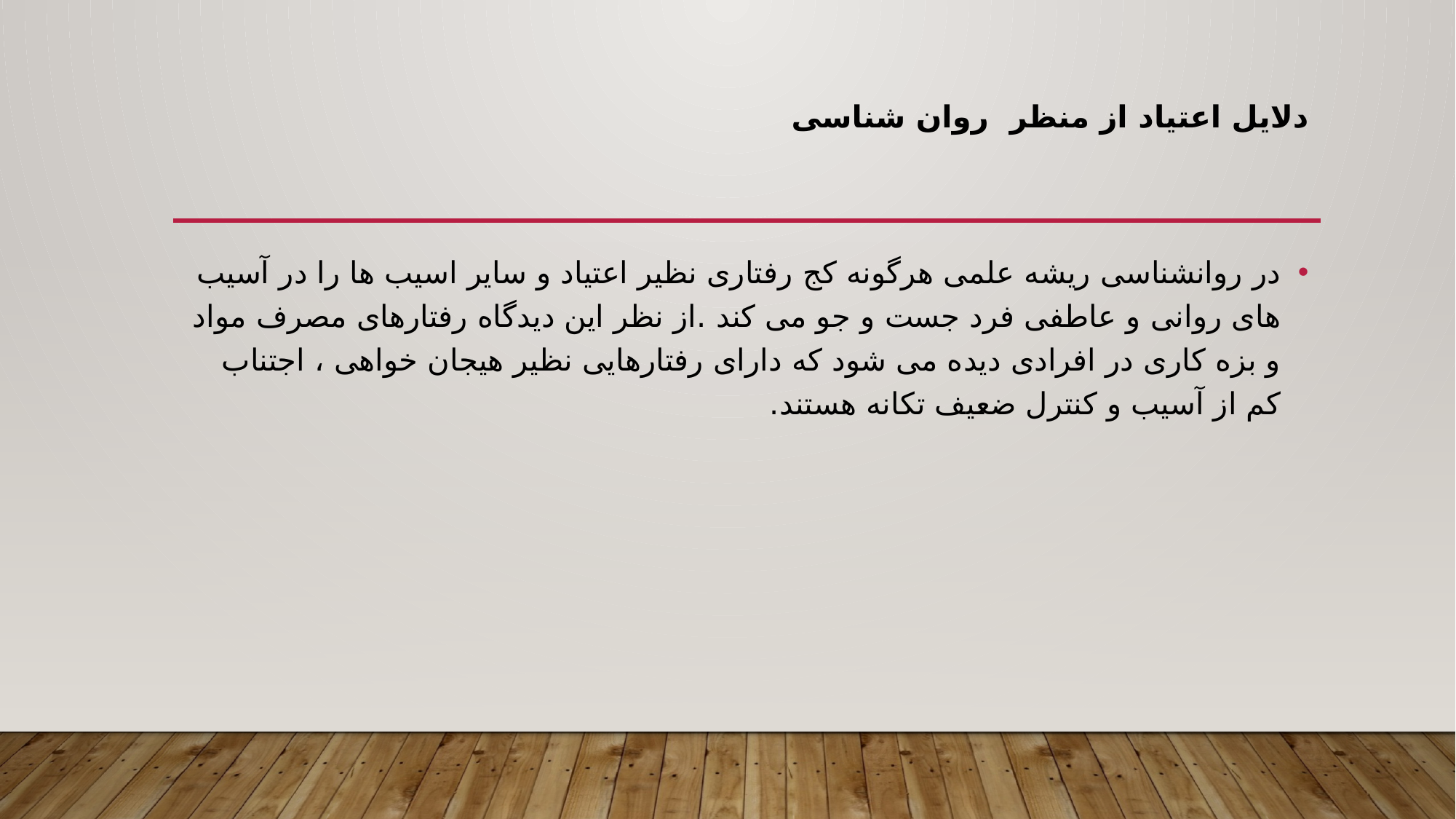

# دلایل اعتیاد از منظر  روان شناسی
در روانشناسی ریشه علمی هرگونه کج رفتاری نظیر اعتیاد و سایر اسیب ها را در آسیب های روانی و عاطفی فرد جست و جو می کند .از نظر این دیدگاه رفتارهای مصرف مواد و بزه کاری در افرادی دیده می شود که دارای رفتارهایی نظیر هیجان خواهی ، اجتناب کم از آسیب و کنترل ضعیف تکانه هستند.